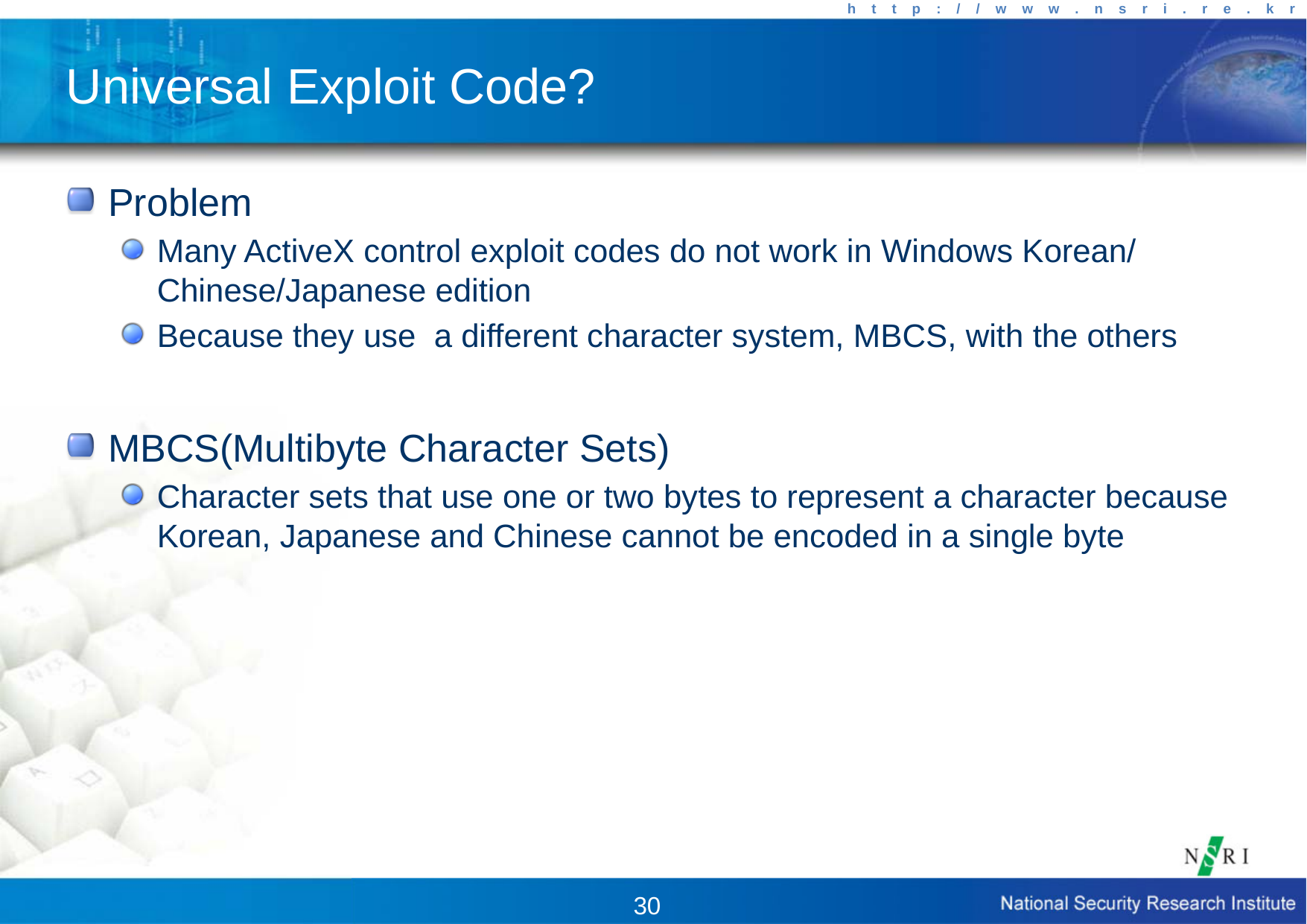

# Universal Exploit Code?
Problem
Many ActiveX control exploit codes do not work in Windows Korean/Chinese/Japanese edition
Because they use  a different character system, MBCS, with the others

MBCS(Multibyte Character Sets)
Character sets that use one or two bytes to represent a character because Korean, Japanese and Chinese cannot be encoded in a single byte
30